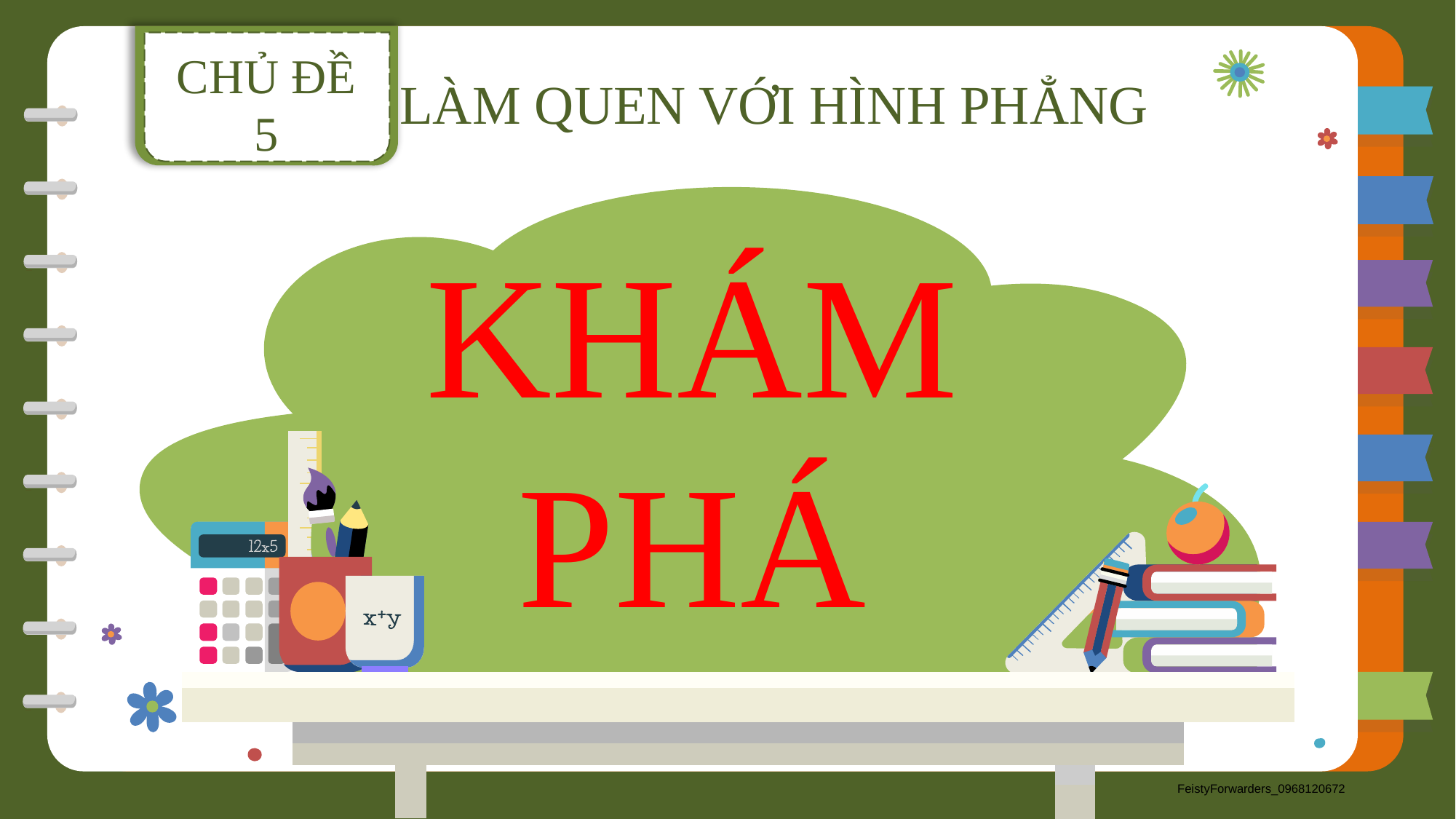

CHỦ ĐỀ 5
LÀM QUEN VỚI HÌNH PHẲNG
KHÁM PHÁ